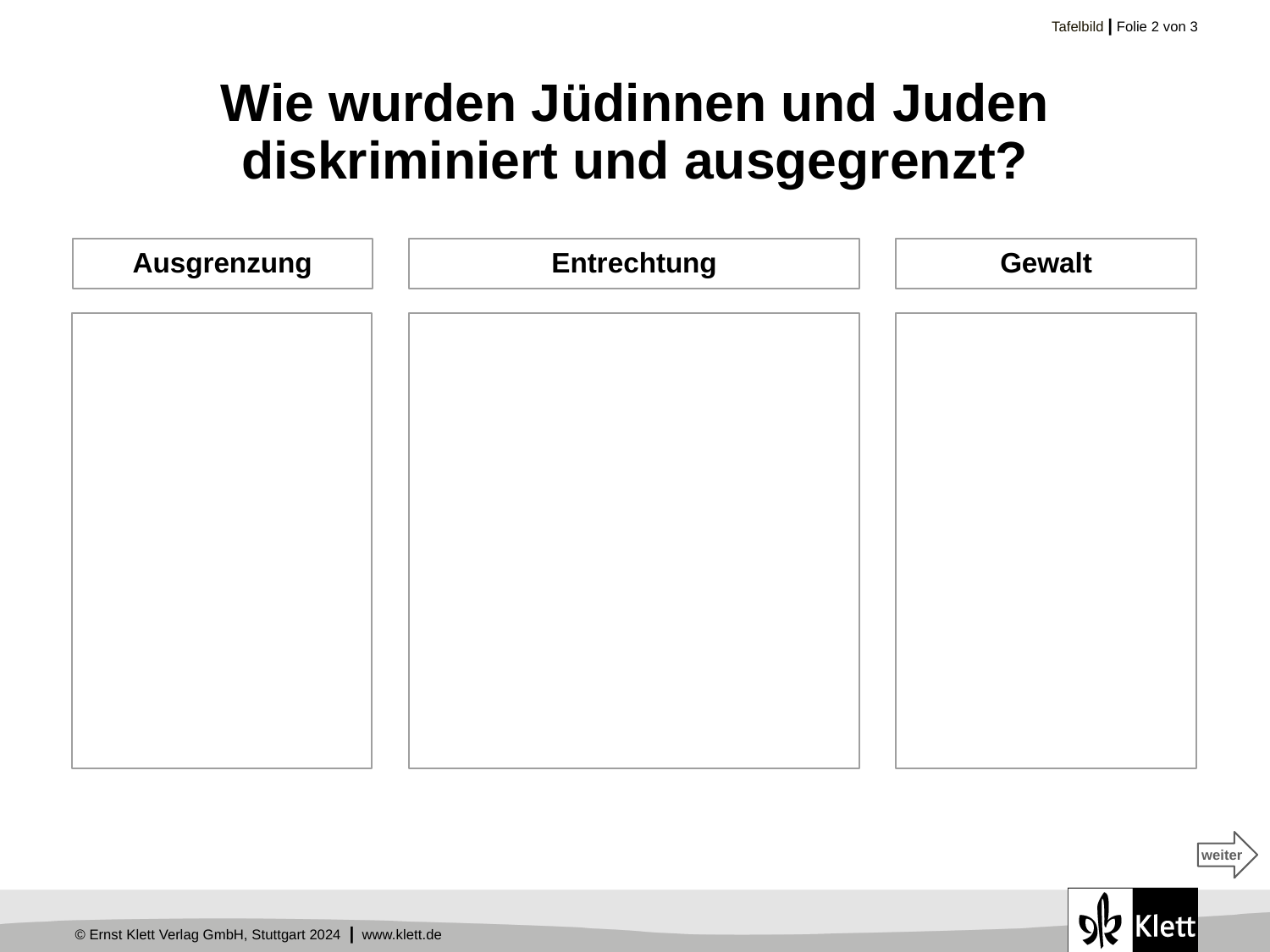

# Wie wurden Jüdinnen und Juden diskriminiert und ausgegrenzt?
Ausgrenzung
Entrechtung
Gewalt

weiter
weiter
weiter